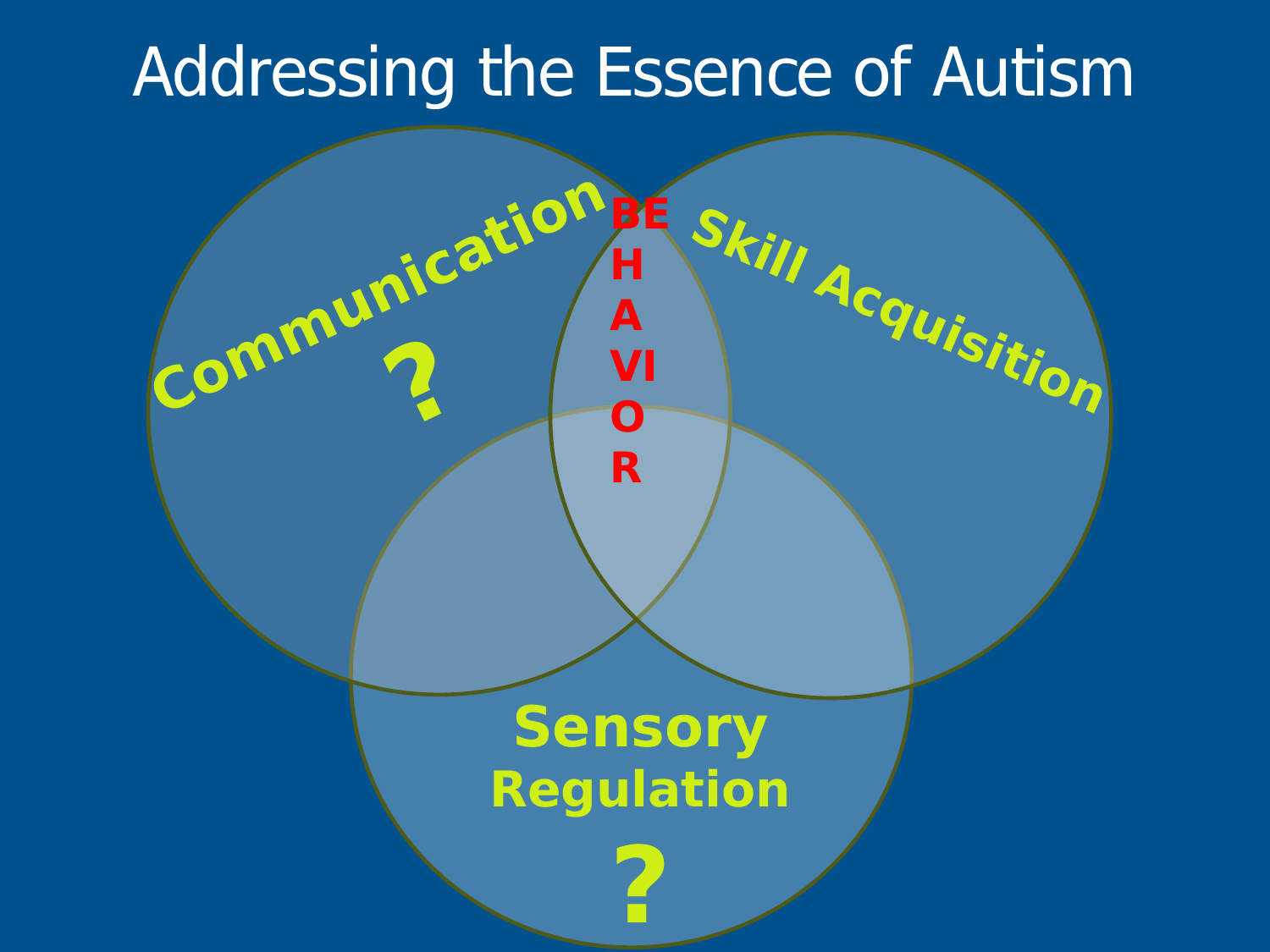

# Addressing the Essence of Autism

BEHAVIOR

Communication
?
Skill Acquisition

Sensory
Regulation
?